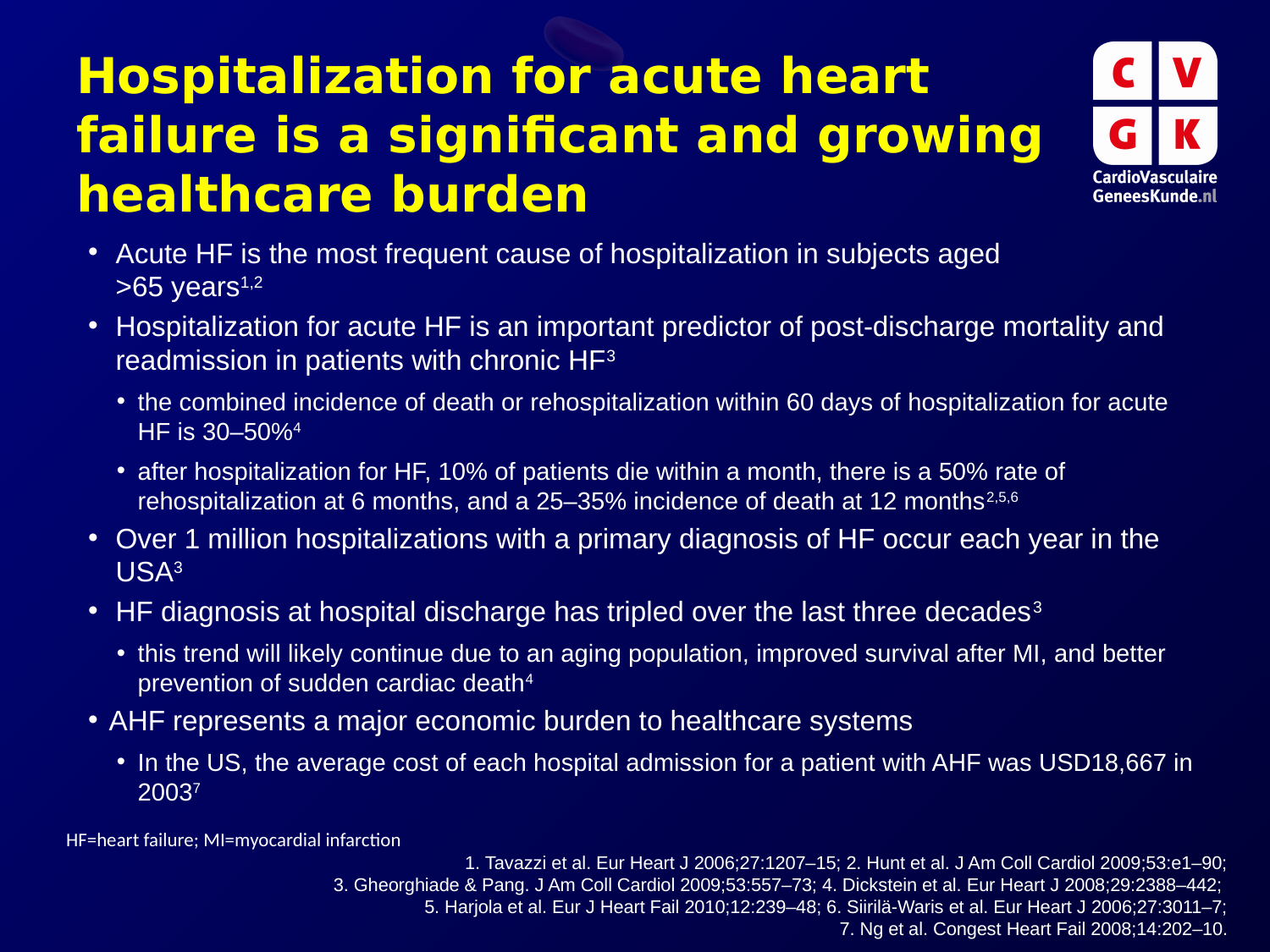

# Hospitalization for acute heart failure is a significant and growing healthcare burden
Acute HF is the most frequent cause of hospitalization in subjects aged
>65 years1,2
Hospitalization for acute HF is an important predictor of post-discharge mortality and readmission in patients with chronic HF3
the combined incidence of death or rehospitalization within 60 days of hospitalization for acute HF is 30–50%4
after hospitalization for HF, 10% of patients die within a month, there is a 50% rate of rehospitalization at 6 months, and a 25–35% incidence of death at 12 months2,5,6
Over 1 million hospitalizations with a primary diagnosis of HF occur each year in the USA3
HF diagnosis at hospital discharge has tripled over the last three decades3
this trend will likely continue due to an aging population, improved survival after MI, and better prevention of sudden cardiac death4
AHF represents a major economic burden to healthcare systems
In the US, the average cost of each hospital admission for a patient with AHF was USD18,667 in 20037
HF=heart failure; MI=myocardial infarction
1. Tavazzi et al. Eur Heart J 2006;27:1207–15; 2. Hunt et al. J Am Coll Cardiol 2009;53:e1–90;
3. Gheorghiade & Pang. J Am Coll Cardiol 2009;53:557–73; 4. Dickstein et al. Eur Heart J 2008;29:2388–442;
5. Harjola et al. Eur J Heart Fail 2010;12:239–48; 6. Siirilä-Waris et al. Eur Heart J 2006;27:3011–7;
7. Ng et al. Congest Heart Fail 2008;14:202–10.